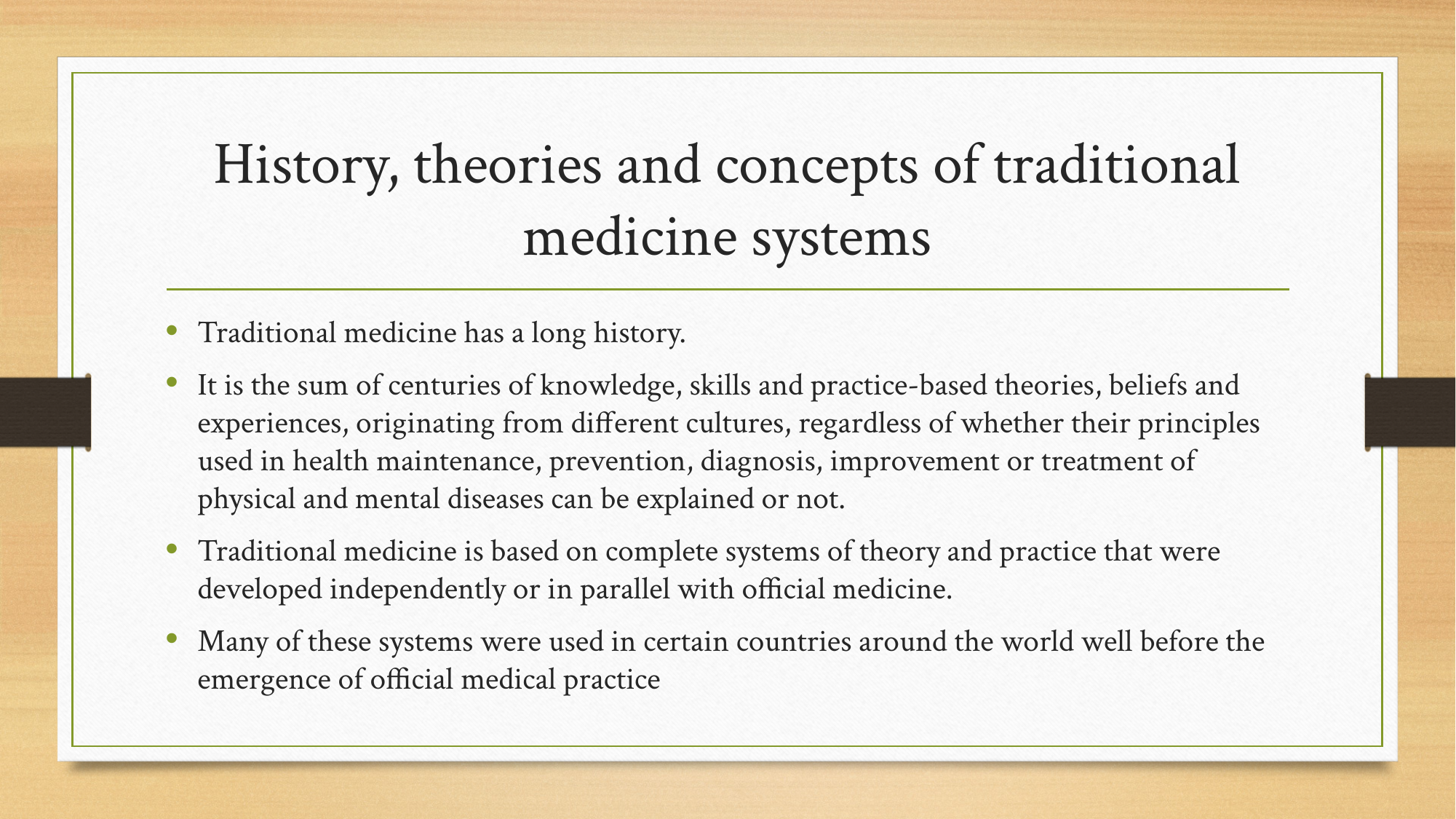

# History, theories and concepts of traditional medicine systems
Traditional medicine has a long history.
It is the sum of centuries of knowledge, skills and practice-based theories, beliefs and experiences, originating from different cultures, regardless of whether their principles used in health maintenance, prevention, diagnosis, improvement or treatment of physical and mental diseases can be explained or not.
Traditional medicine is based on complete systems of theory and practice that were developed independently or in parallel with official medicine.
Many of these systems were used in certain countries around the world well before the emergence of official medical practice